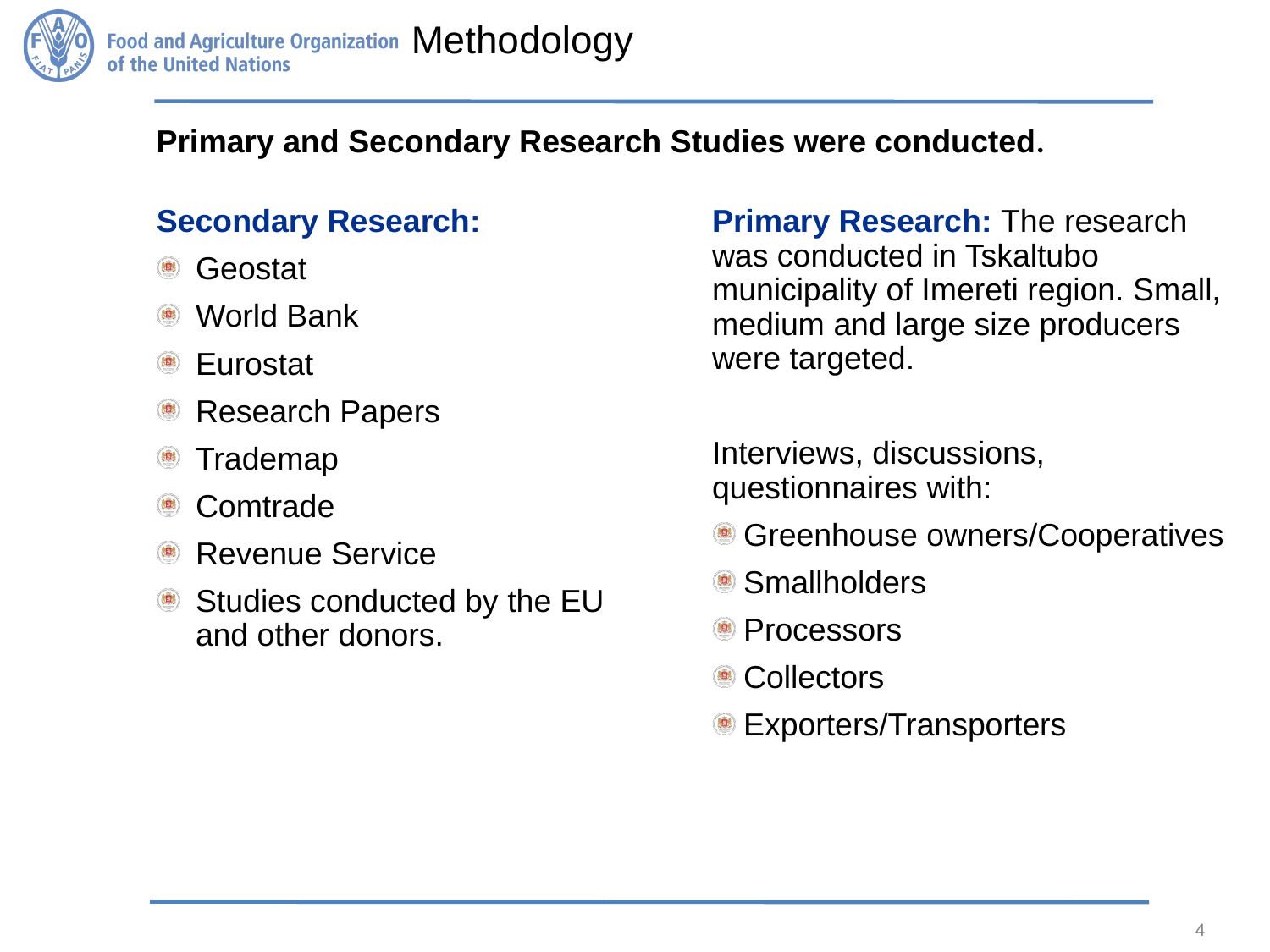

# Methodology
Primary and Secondary Research Studies were conducted.
Secondary Research:
Geostat
World Bank
Eurostat
Research Papers
Trademap
Comtrade
Revenue Service
Studies conducted by the EU and other donors.
Primary Research: The research was conducted in Tskaltubo municipality of Imereti region. Small, medium and large size producers were targeted.

Interviews, discussions, questionnaires with:
Greenhouse owners/Cooperatives
Smallholders
Processors
Collectors
Exporters/Transporters

4